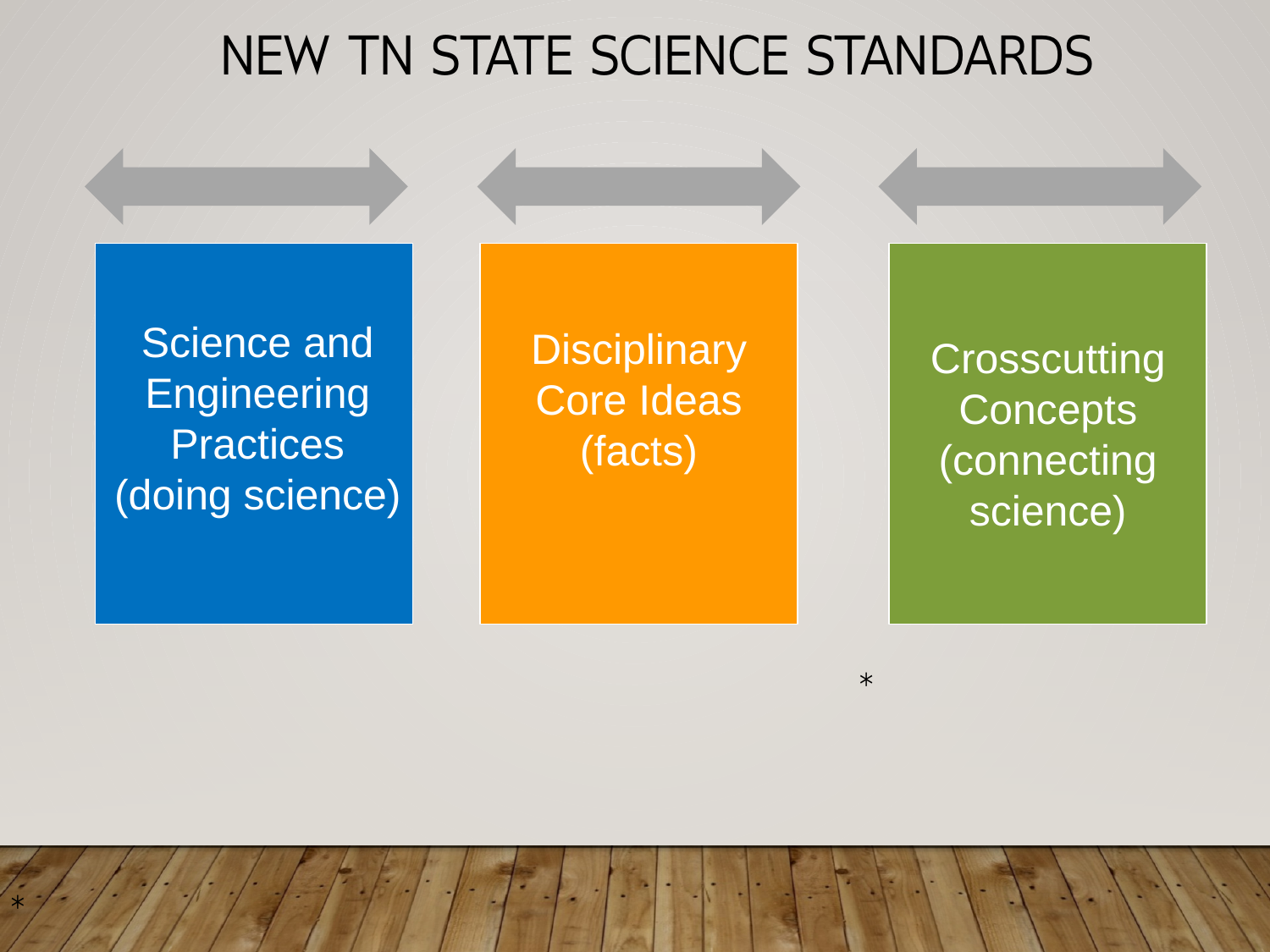

# New TN State Science Standards

Science and Engineering Practices
(doing science)
Disciplinary Core Ideas
(facts)
Crosscutting Concepts
(connecting science)
*
*